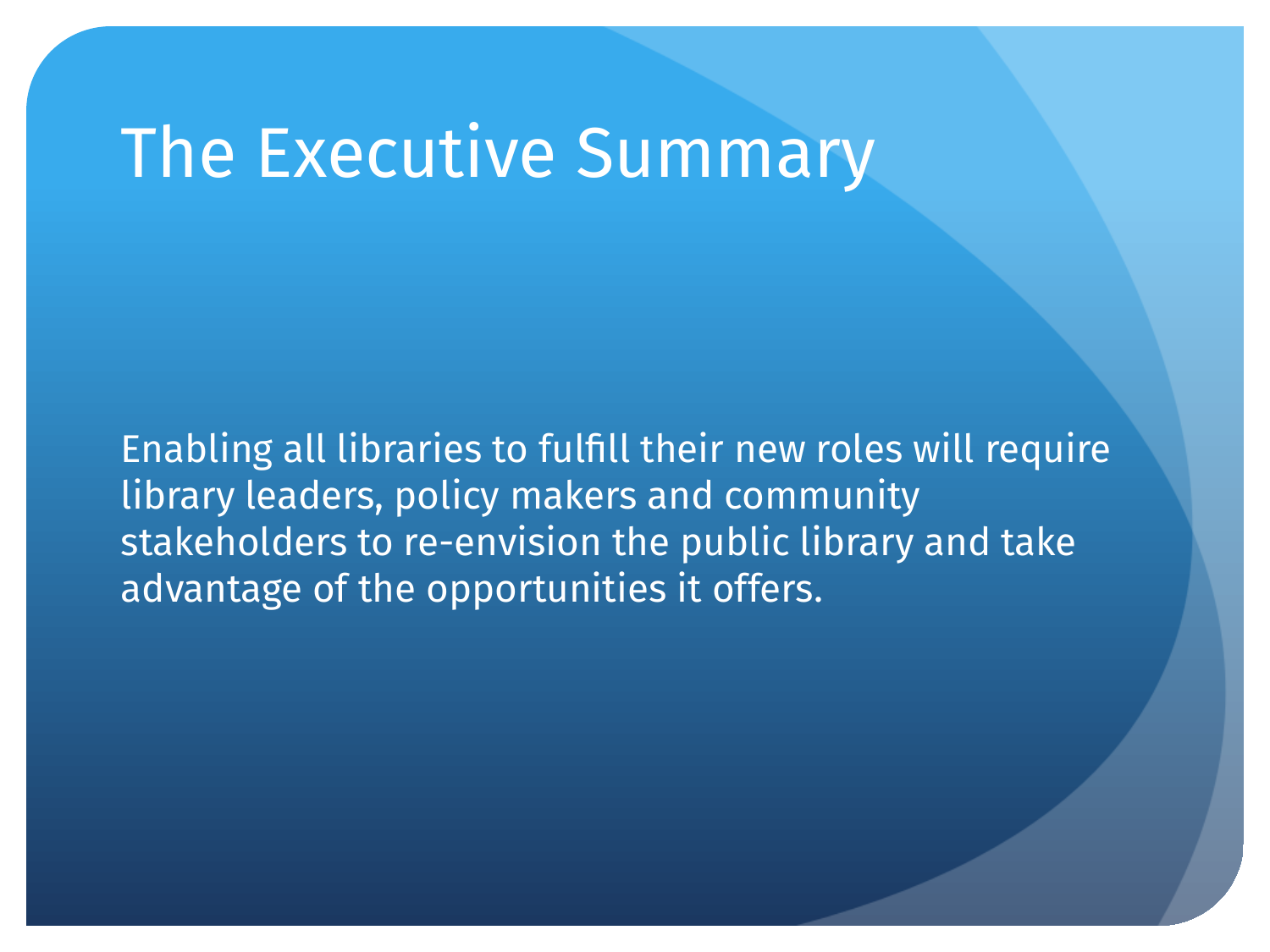

# The Executive Summary

Enabling all libraries to fulfill their new roles will require library leaders, policy makers and community stakeholders to re-envision the public library and take advantage of the opportunities it offers.